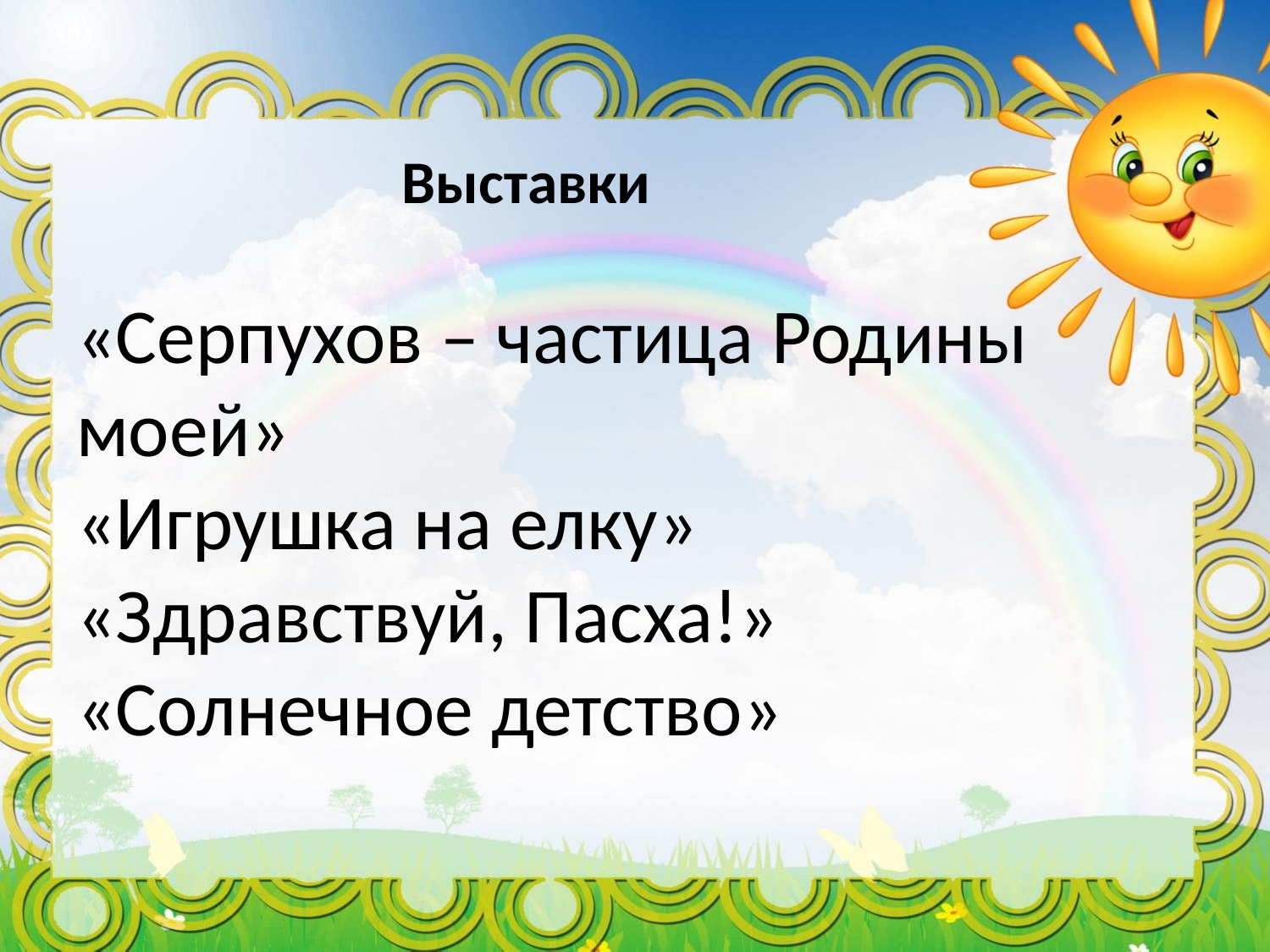

# Выставки
«Серпухов – частица Родины моей»
«Игрушка на елку»
«Здравствуй, Пасха!»
«Солнечное детство»